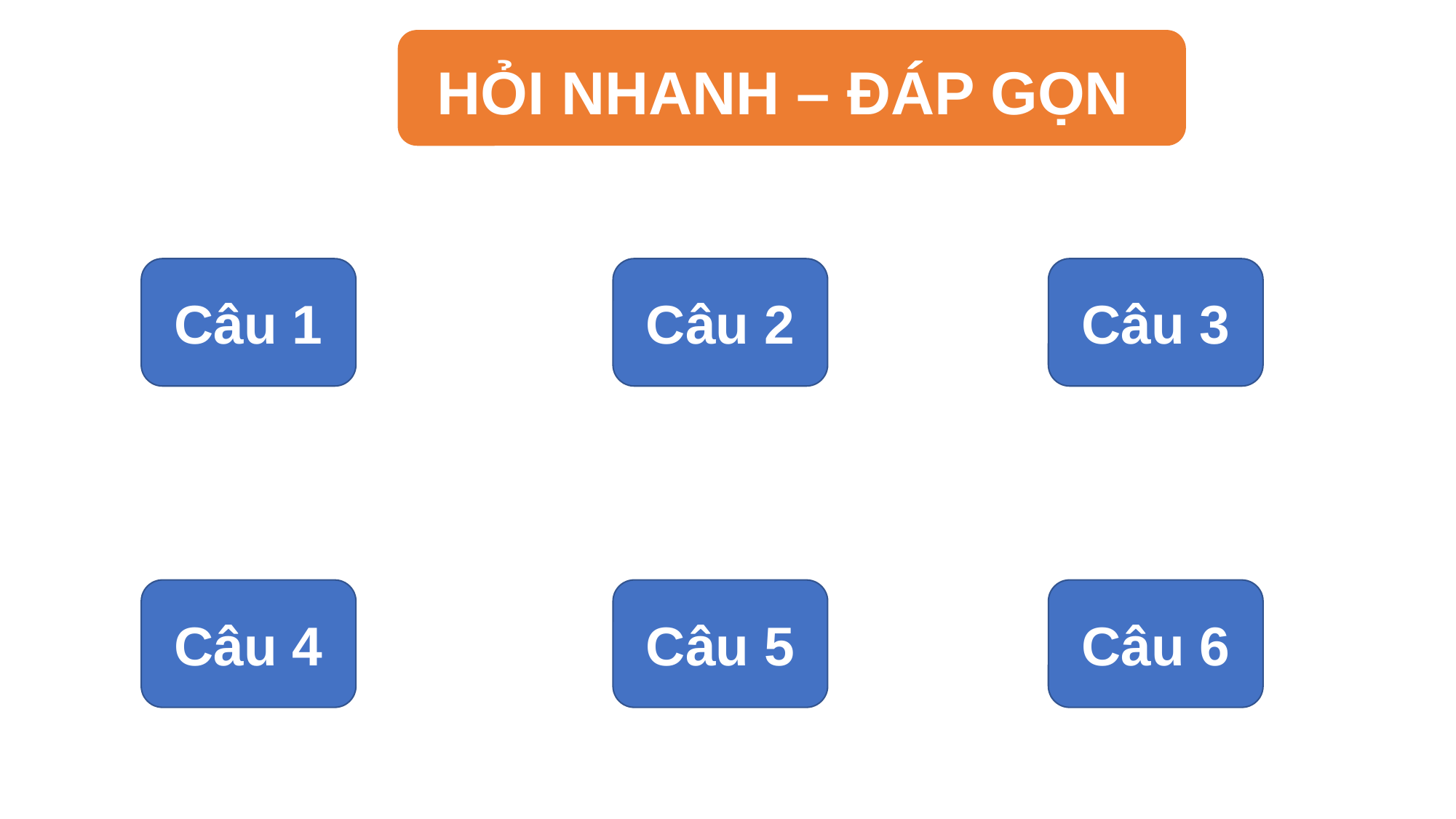

HỎI NHANH – ĐÁP GỌN
Câu 1
Câu 2
Câu 3
Câu 4
Câu 5
Câu 6